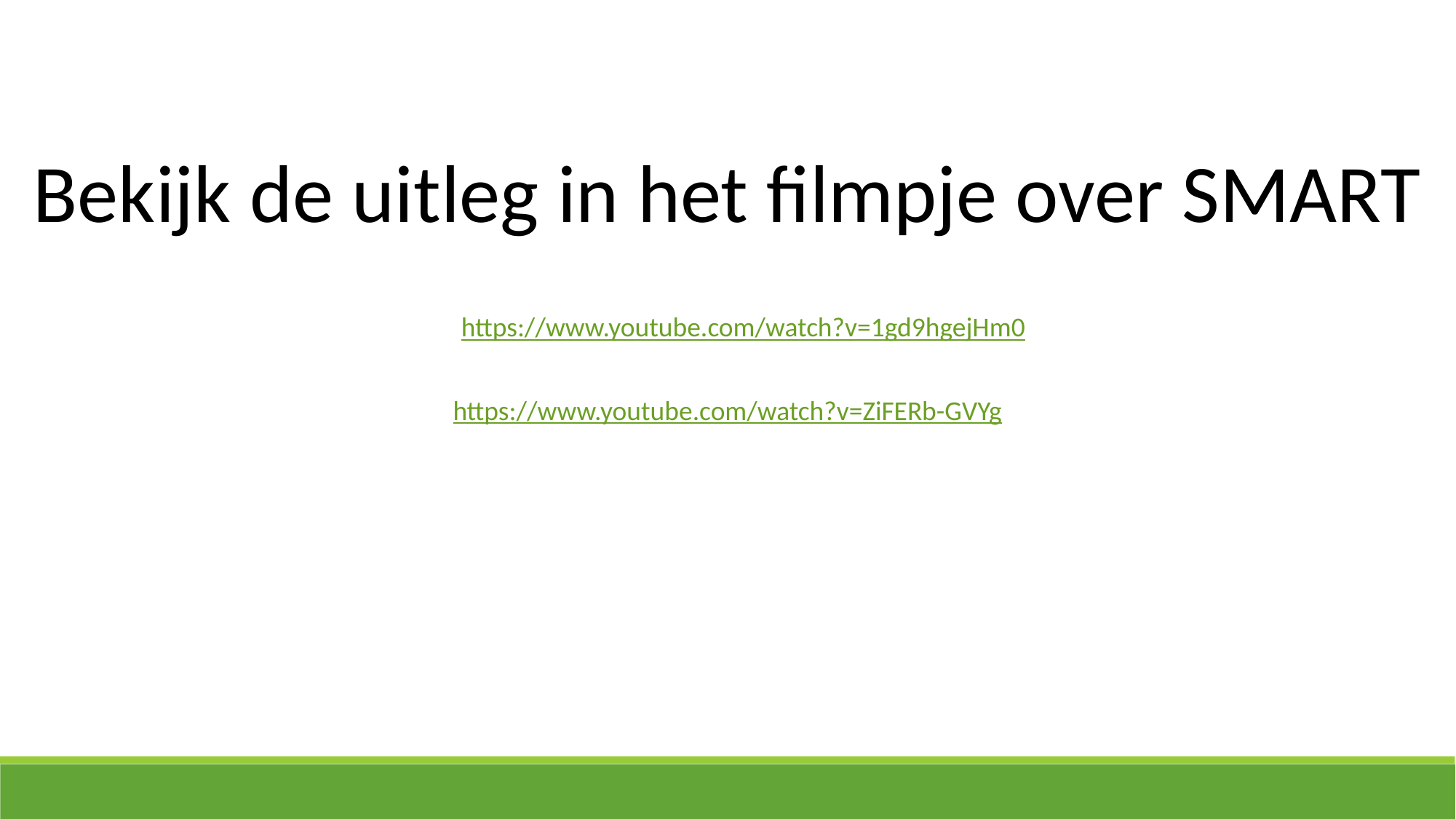

Bekijk de uitleg in het filmpje over SMART
https://www.youtube.com/watch?v=1gd9hgejHm0

https://www.youtube.com/watch?v=ZiFERb-GVYg